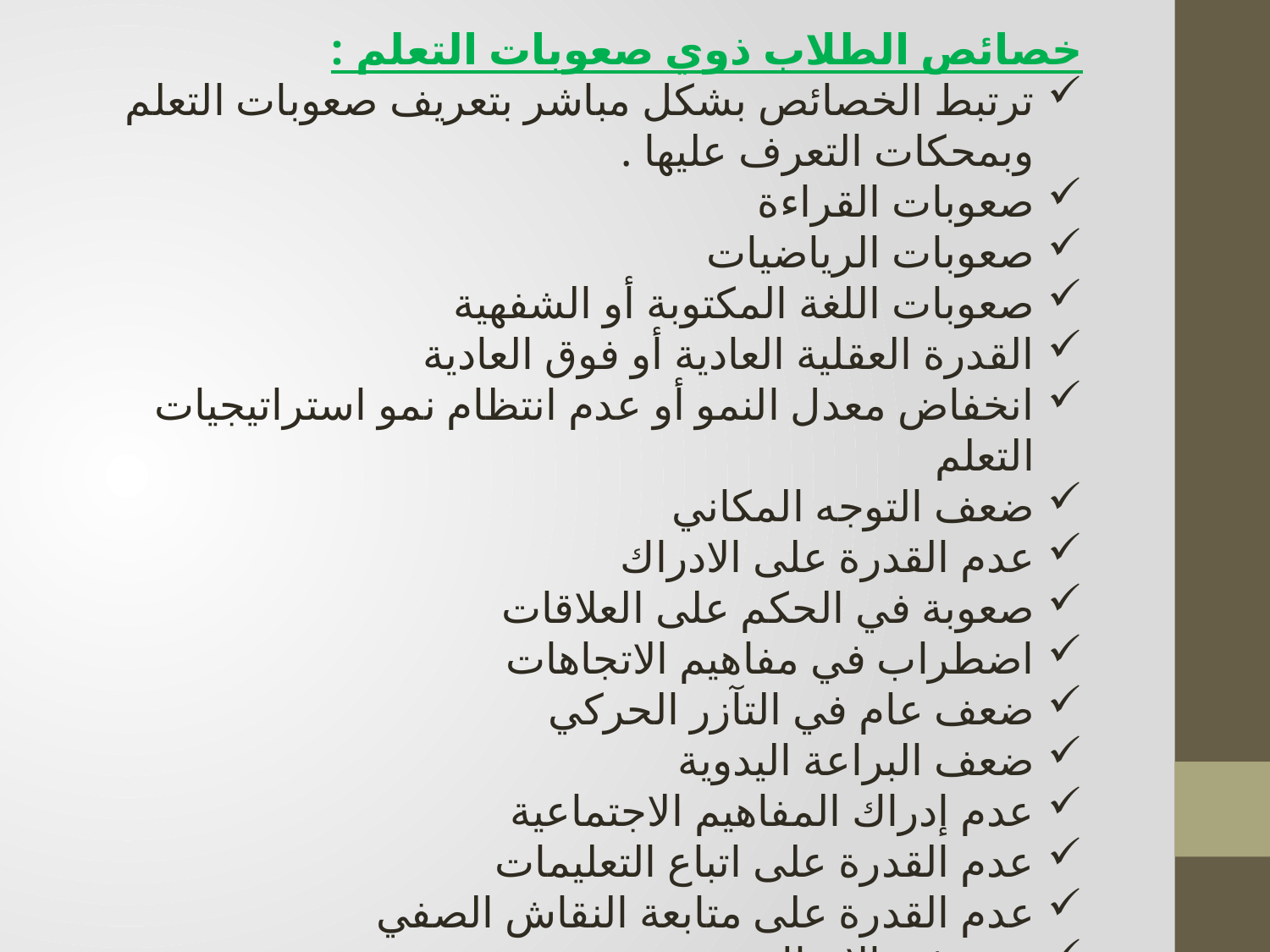

خصائص الطلاب ذوي صعوبات التعلم :
ترتبط الخصائص بشكل مباشر بتعريف صعوبات التعلم وبمحكات التعرف عليها .
صعوبات القراءة
صعوبات الرياضيات
صعوبات اللغة المكتوبة أو الشفهية
القدرة العقلية العادية أو فوق العادية
انخفاض معدل النمو أو عدم انتظام نمو استراتيجيات التعلم
ضعف التوجه المكاني
عدم القدرة على الادراك
صعوبة في الحكم على العلاقات
اضطراب في مفاهيم الاتجاهات
ضعف عام في التآزر الحركي
ضعف البراعة اليدوية
عدم إدراك المفاهيم الاجتماعية
عدم القدرة على اتباع التعليمات
عدم القدرة على متابعة النقاش الصفي
عجز في الادراك